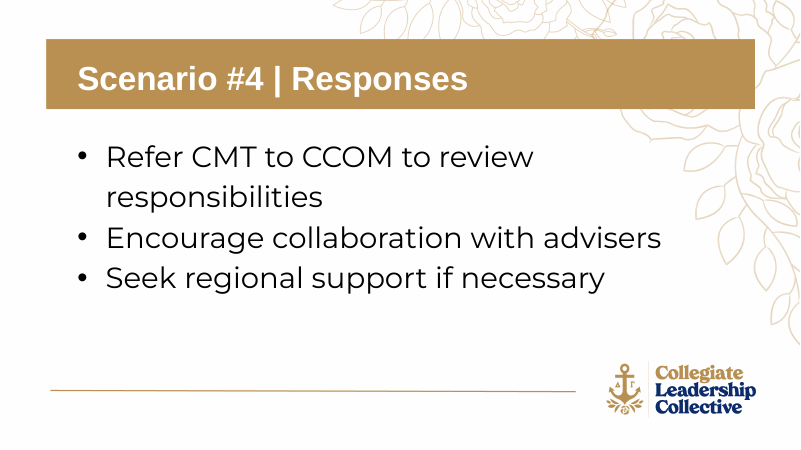

Scenario #4 | Responses
Refer CMT to CCOM to review responsibilities
Encourage collaboration with advisers
Seek regional support if necessary